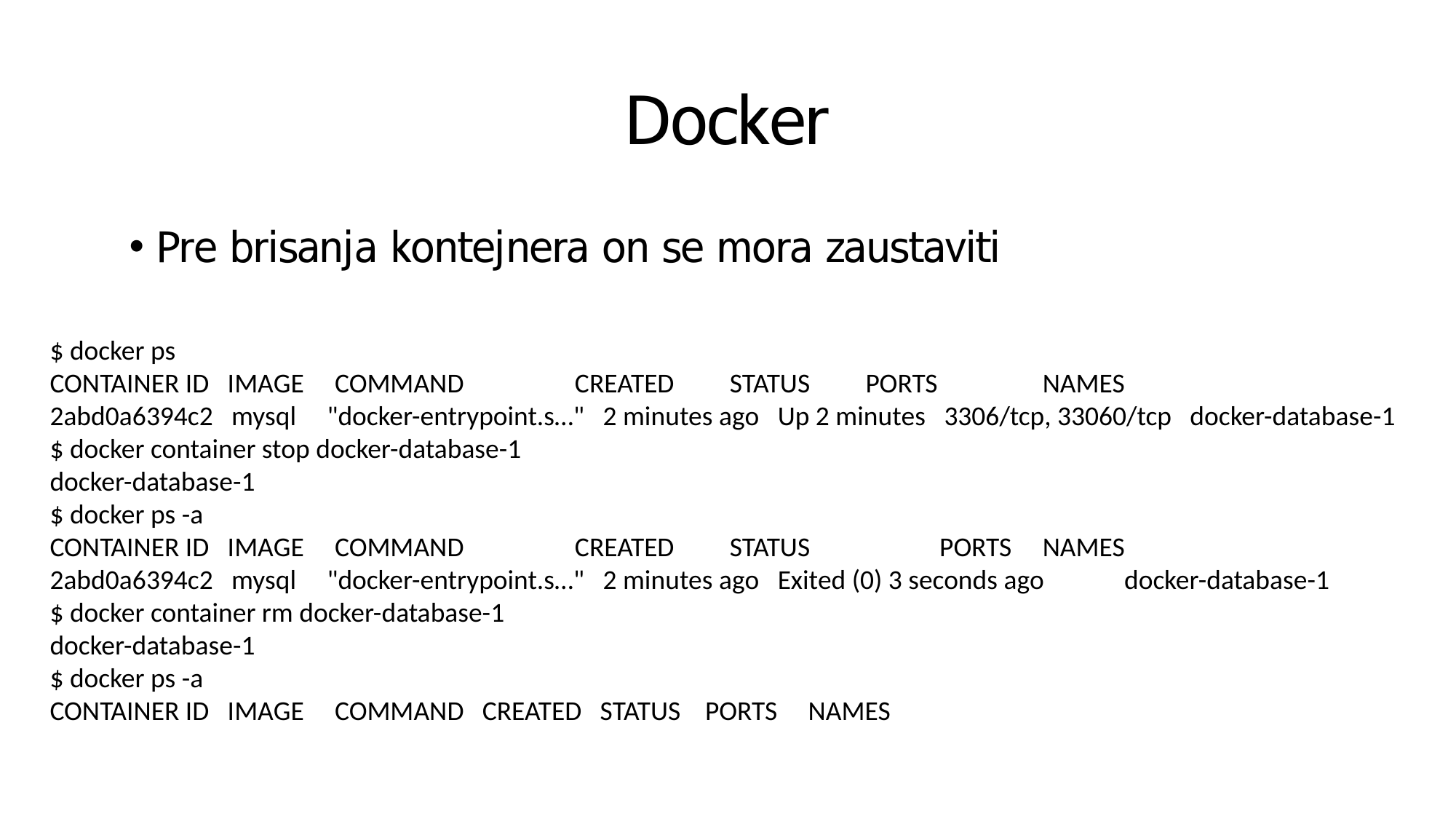

# Docker
Pre brisanja kontejnera on se mora zaustaviti
$ docker ps
CONTAINER ID   IMAGE     COMMAND                  CREATED         STATUS         PORTS                 NAMES
2abd0a6394c2   mysql     "docker-entrypoint.s…"   2 minutes ago   Up 2 minutes   3306/tcp, 33060/tcp   docker-database-1
$ docker container stop docker-database-1
docker-database-1
$ docker ps -a
CONTAINER ID   IMAGE     COMMAND                  CREATED         STATUS                     PORTS     NAMES
2abd0a6394c2   mysql     "docker-entrypoint.s…"   2 minutes ago   Exited (0) 3 seconds ago             docker-database-1
$ docker container rm docker-database-1
docker-database-1
$ docker ps -a
CONTAINER ID   IMAGE     COMMAND   CREATED   STATUS    PORTS     NAMES